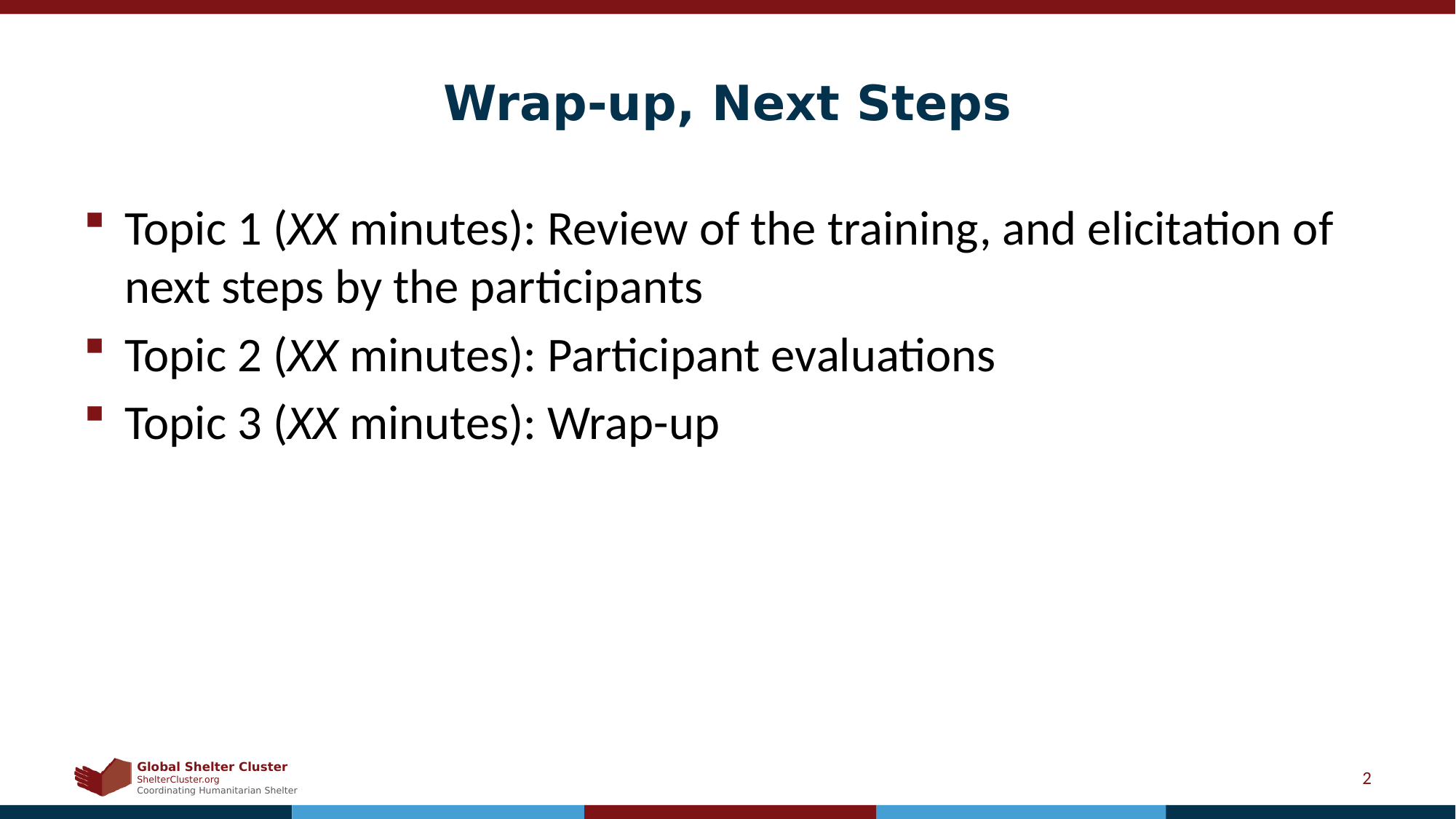

# Wrap-up, Next Steps
Topic 1 (XX minutes): Review of the training, and elicitation of next steps by the participants
Topic 2 (XX minutes): Participant evaluations
Topic 3 (XX minutes): Wrap-up
2